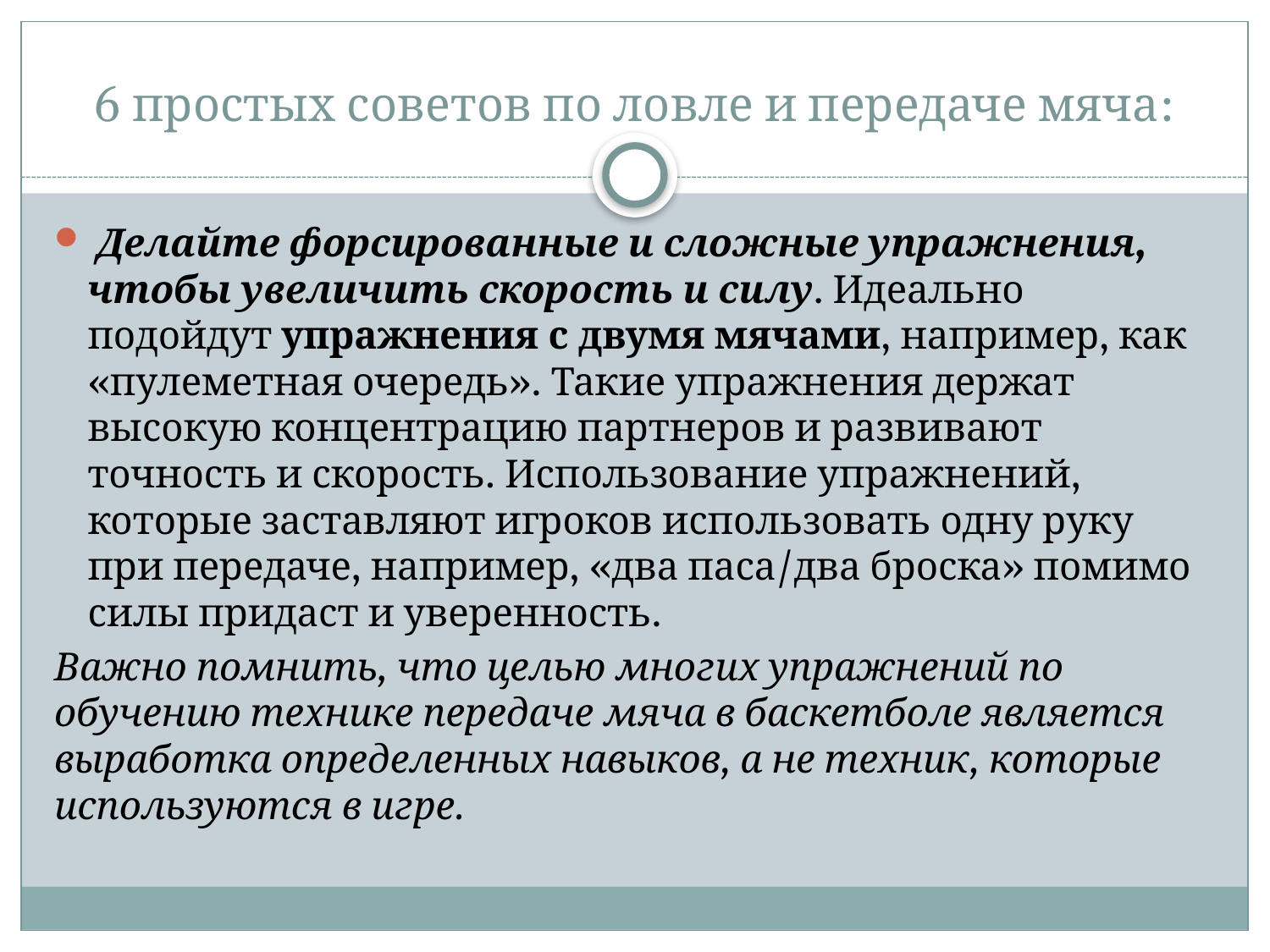

# 6 простых советов по ловле и передаче мяча:
 Делайте форсированные и сложные упражнения, чтобы увеличить скорость и силу. Идеально подойдут упражнения с двумя мячами, например, как «пулеметная очередь». Такие упражнения держат высокую концентрацию партнеров и развивают точность и скорость. Использование упражнений, которые заставляют игроков использовать одну руку при передаче, например, «два паса/два броска» помимо силы придаст и уверенность.
Важно помнить, что целью многих упражнений по обучению технике передаче мяча в баскетболе является выработка определенных навыков, а не техник, которые используются в игре.